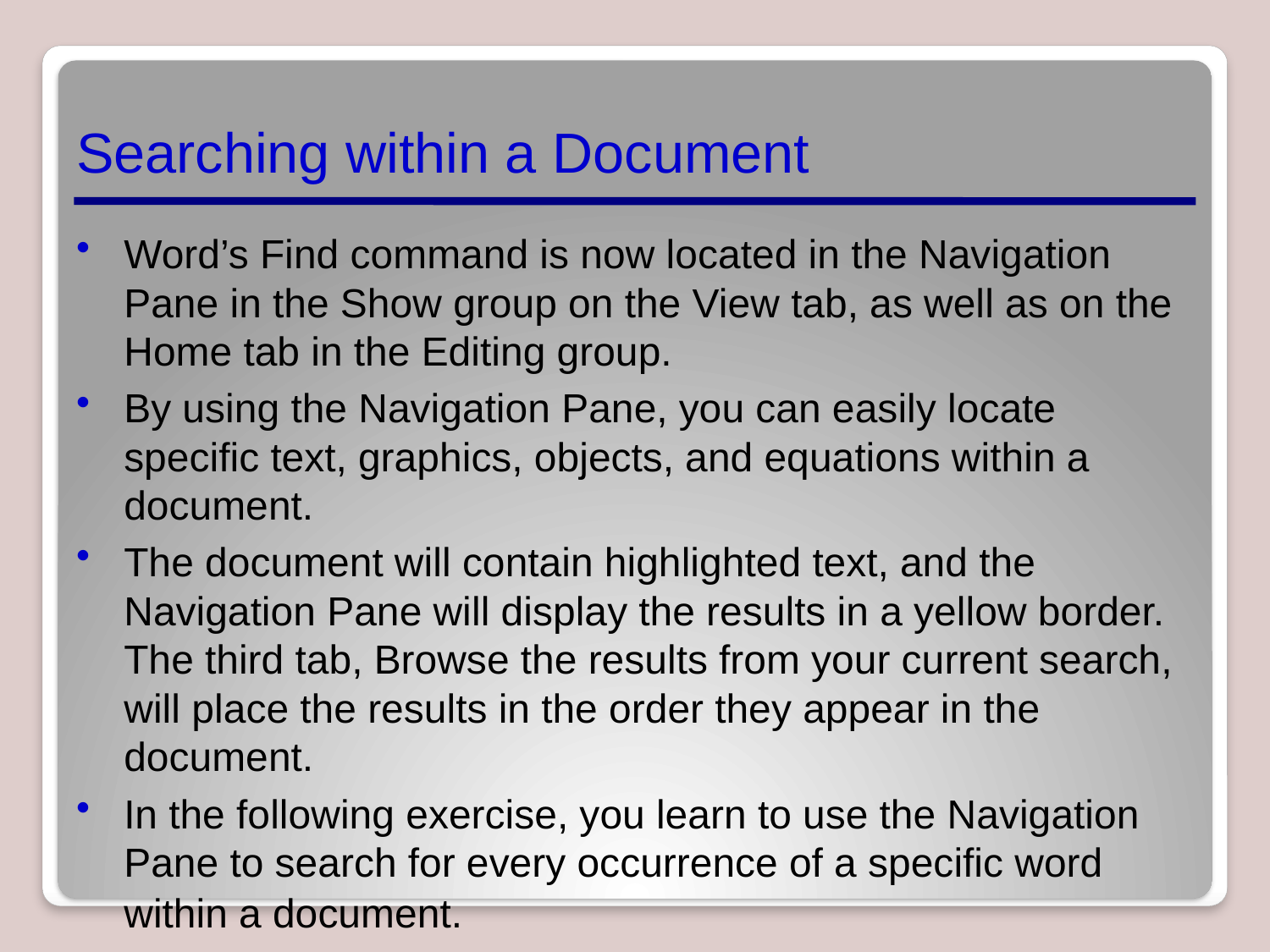

# Searching within a Document
Word’s Find command is now located in the Navigation Pane in the Show group on the View tab, as well as on the Home tab in the Editing group.
By using the Navigation Pane, you can easily locate specific text, graphics, objects, and equations within a document.
The document will contain highlighted text, and the Navigation Pane will display the results in a yellow border. The third tab, Browse the results from your current search, will place the results in the order they appear in the document.
In the following exercise, you learn to use the Navigation Pane to search for every occurrence of a specific word within a document.